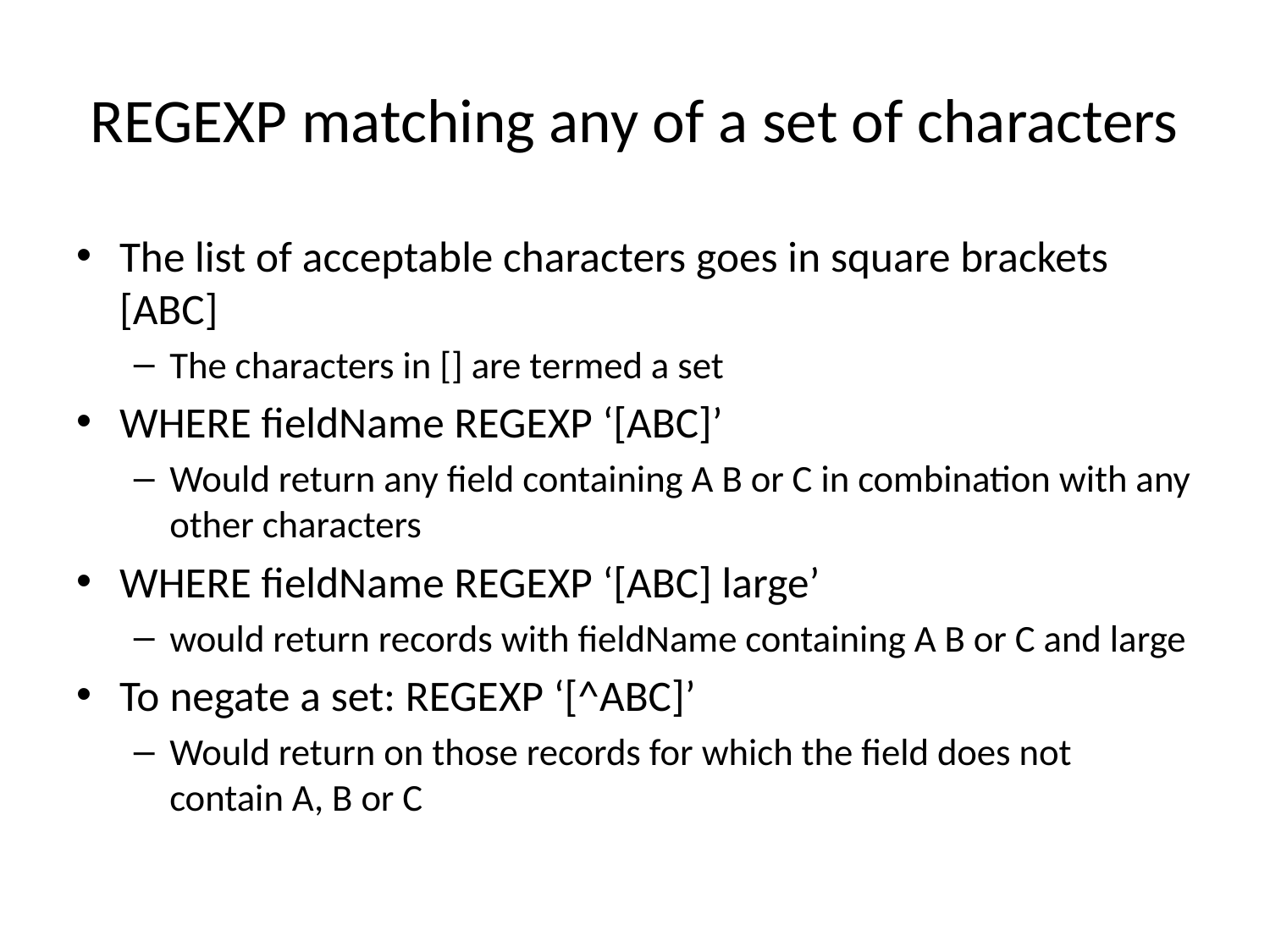

# REGEXP matching any of a set of characters
The list of acceptable characters goes in square brackets [ABC]
The characters in [] are termed a set
WHERE fieldName REGEXP ‘[ABC]’
Would return any field containing A B or C in combination with any other characters
WHERE fieldName REGEXP ‘[ABC] large’
would return records with fieldName containing A B or C and large
To negate a set: REGEXP ‘[^ABC]’
Would return on those records for which the field does not contain A, B or C